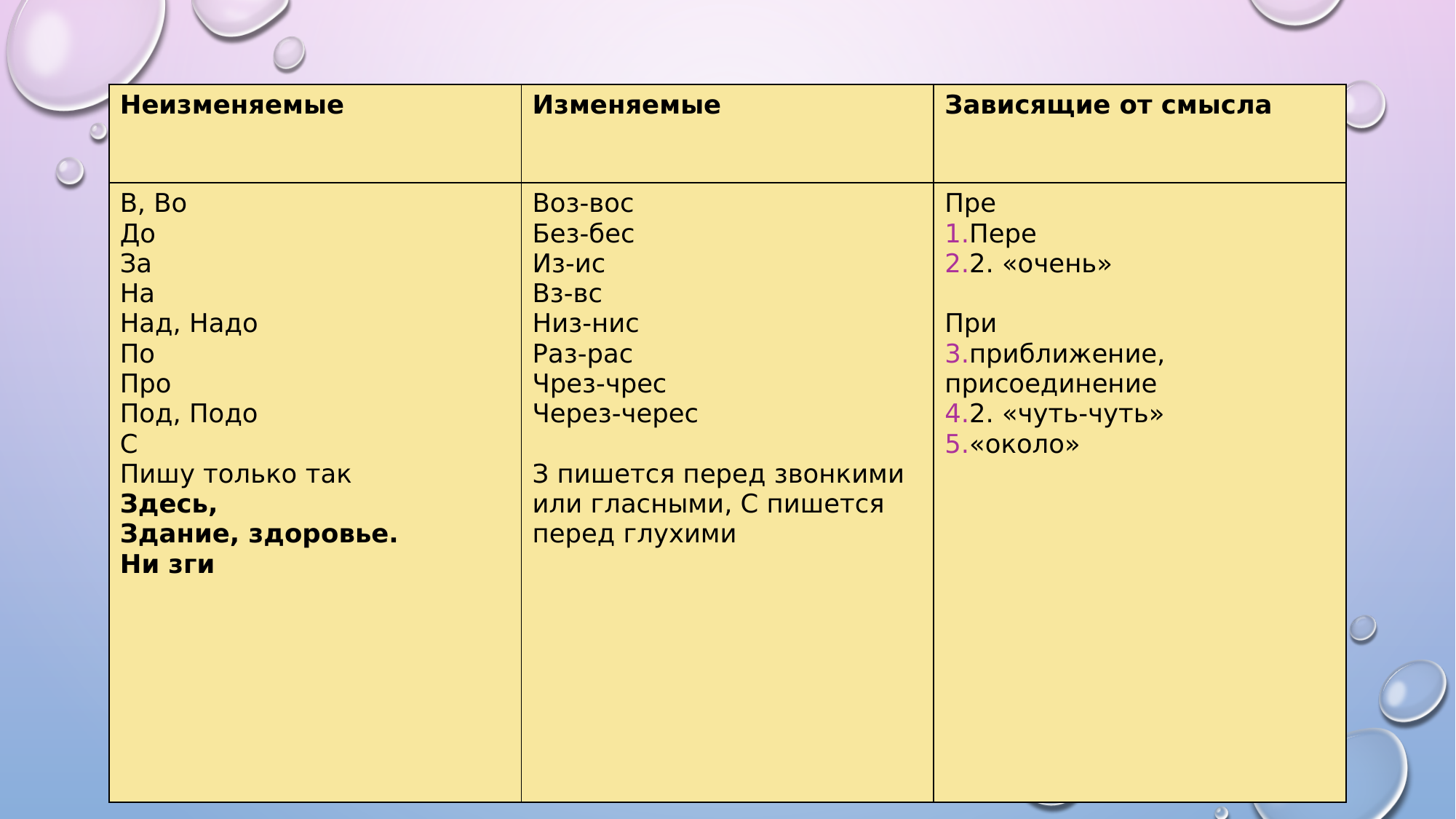

#
| Неизменяемые | Изменяемые | Зависящие от смысла |
| --- | --- | --- |
| В, Во До За На Над, Надо По Про Под, Подо С Пишу только так Здесь, Здание, здоровье. Ни зги | Воз-вос Без-бес Из-ис Вз-вс Низ-нис Раз-рас Чрез-чрес Через-черес З пишется перед звонкими или гласными, С пишется перед глухими | Пре Пере 2. «очень» При приближение, присоединение 2. «чуть-чуть» «около» |